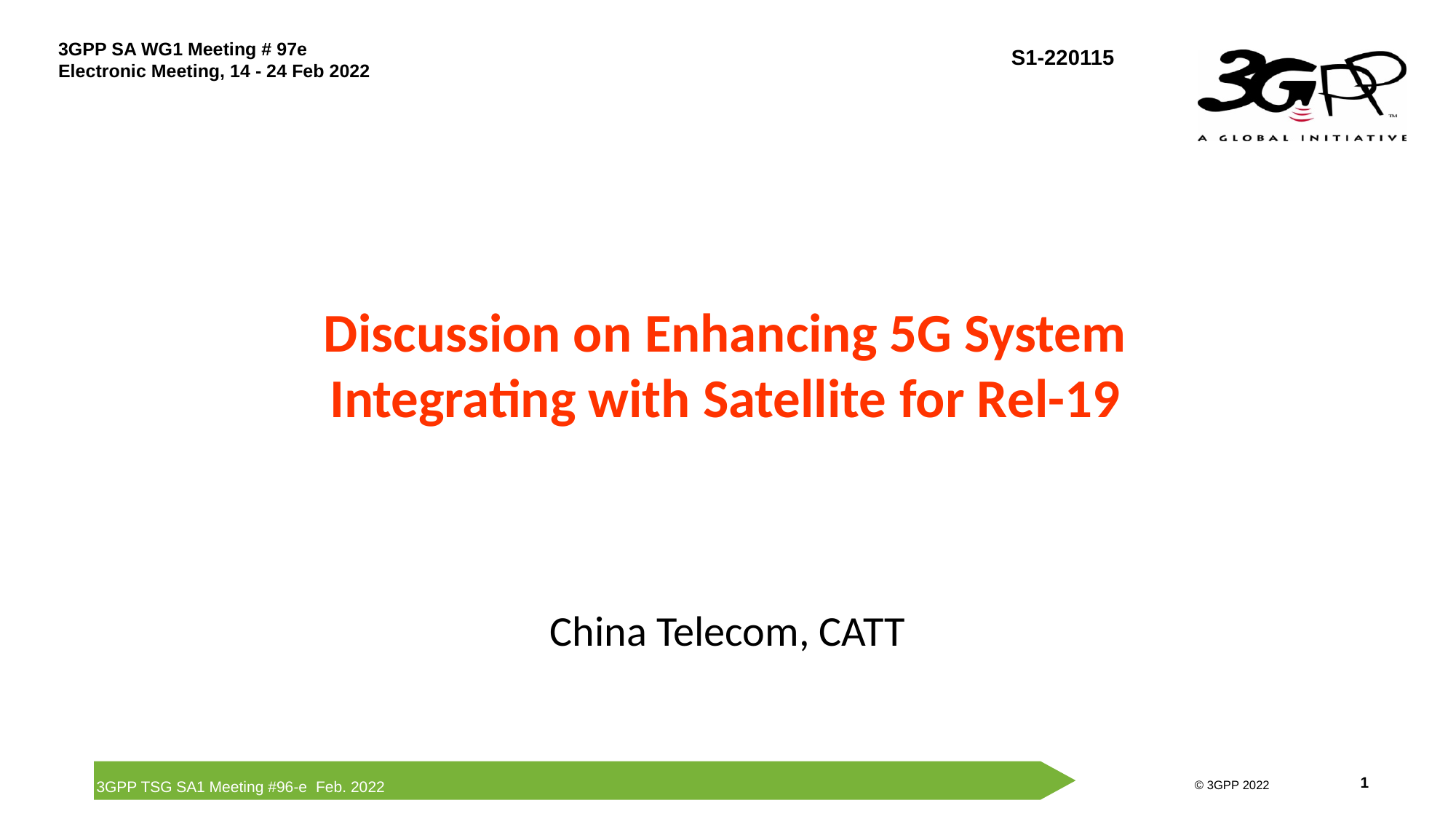

Discussion on Enhancing 5G System Integrating with Satellite for Rel-19
China Telecom, CATT